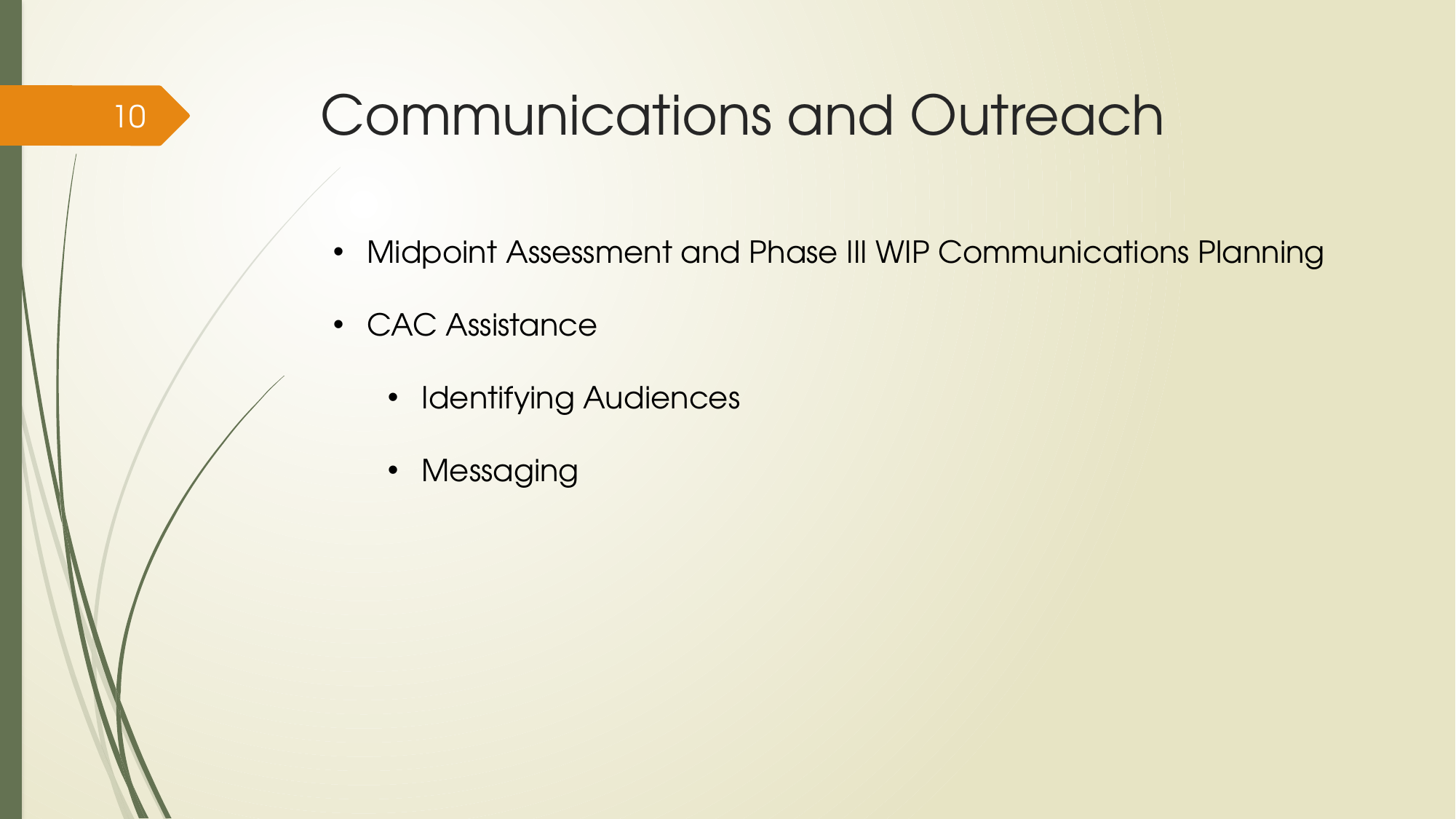

# Communications and Outreach
10
Midpoint Assessment and Phase III WIP Communications Planning

CAC Assistance

Identifying Audiences

Messaging